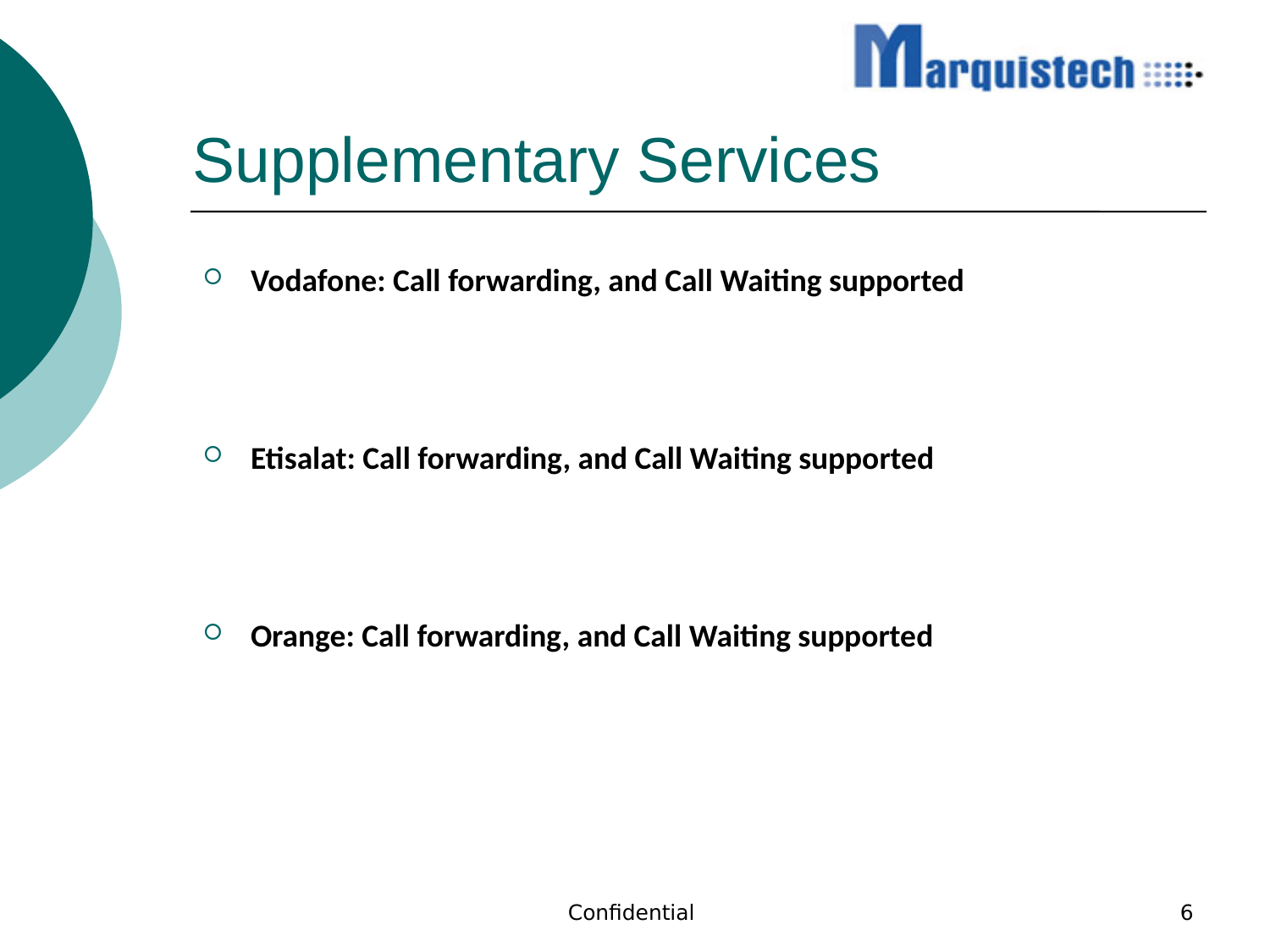

# Supplementary Services
Vodafone: Call forwarding, and Call Waiting supported

Etisalat: Call forwarding, and Call Waiting supported

Orange: Call forwarding, and Call Waiting supported

Confidential
6